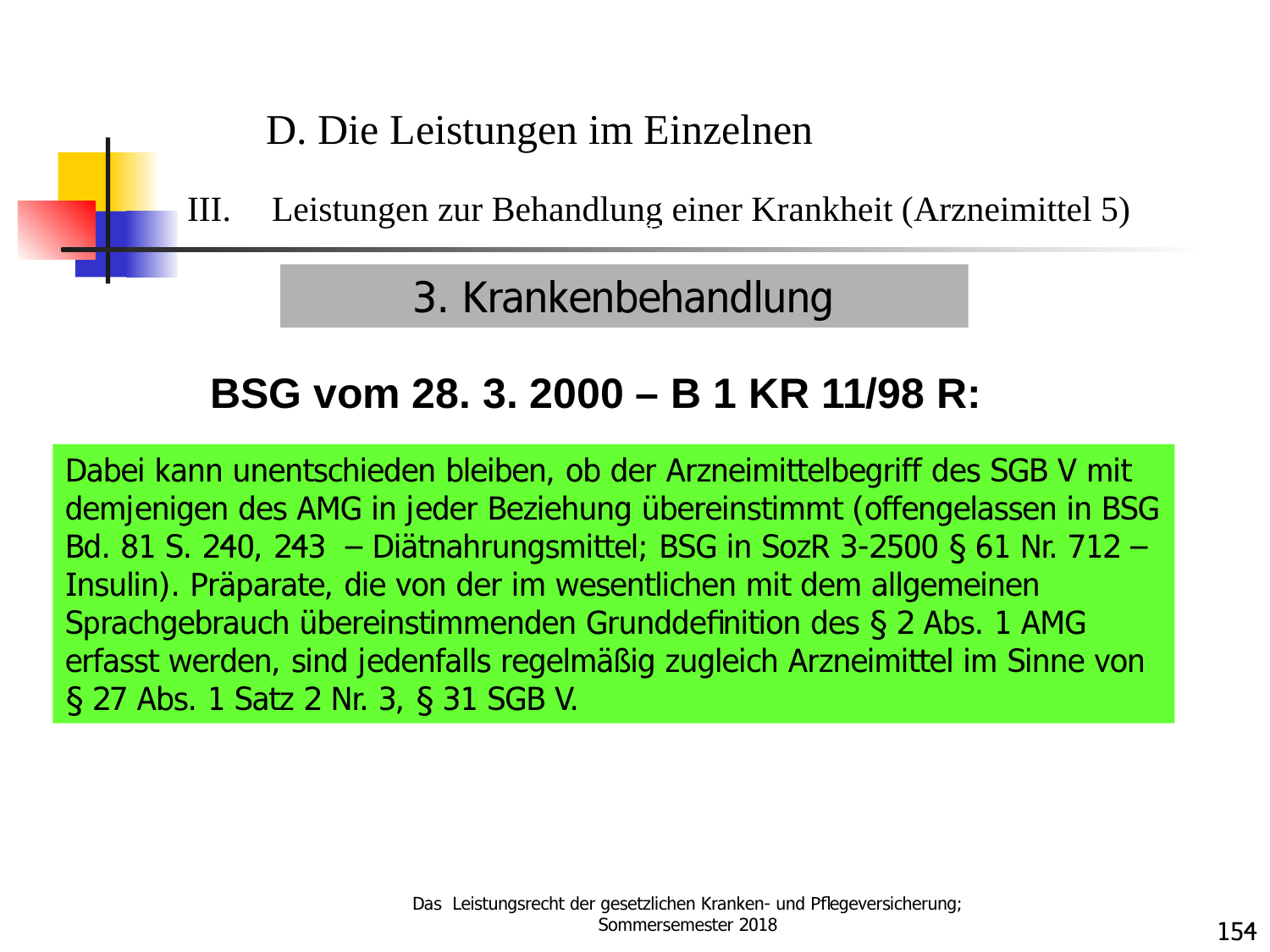

Krankenbehandlung 5 (Arzneimittel)
D. Die Leistungen im Einzelnen

Leistungen zur Behandlung einer Krankheit (Arzneimittel 5)
3. Krankenbehandlung
BSG vom 28. 3. 2000 – B 1 KR 11/98 R:
Dabei kann unentschieden bleiben, ob der Arzneimittelbegriff des SGB V mit demjenigen des AMG in jeder Beziehung übereinstimmt (offengelassen in BSG Bd. 81 S. 240, 243  – Diätnahrungsmittel; BSG in SozR 3-2500 § 61 Nr. 712 – Insulin). Präparate, die von der im wesentlichen mit dem allgemeinen Sprachgebrauch übereinstimmenden Grunddefinition des § 2 Abs. 1 AMG erfasst werden, sind jedenfalls regelmäßig zugleich Arzneimittel im Sinne von § 27 Abs. 1 Satz 2 Nr. 3, § 31 SGB V.
Krankheit
Das  Leistungsrecht der gesetzlichen Kranken- und Pflegeversicherung; Sommersemester 2018
154